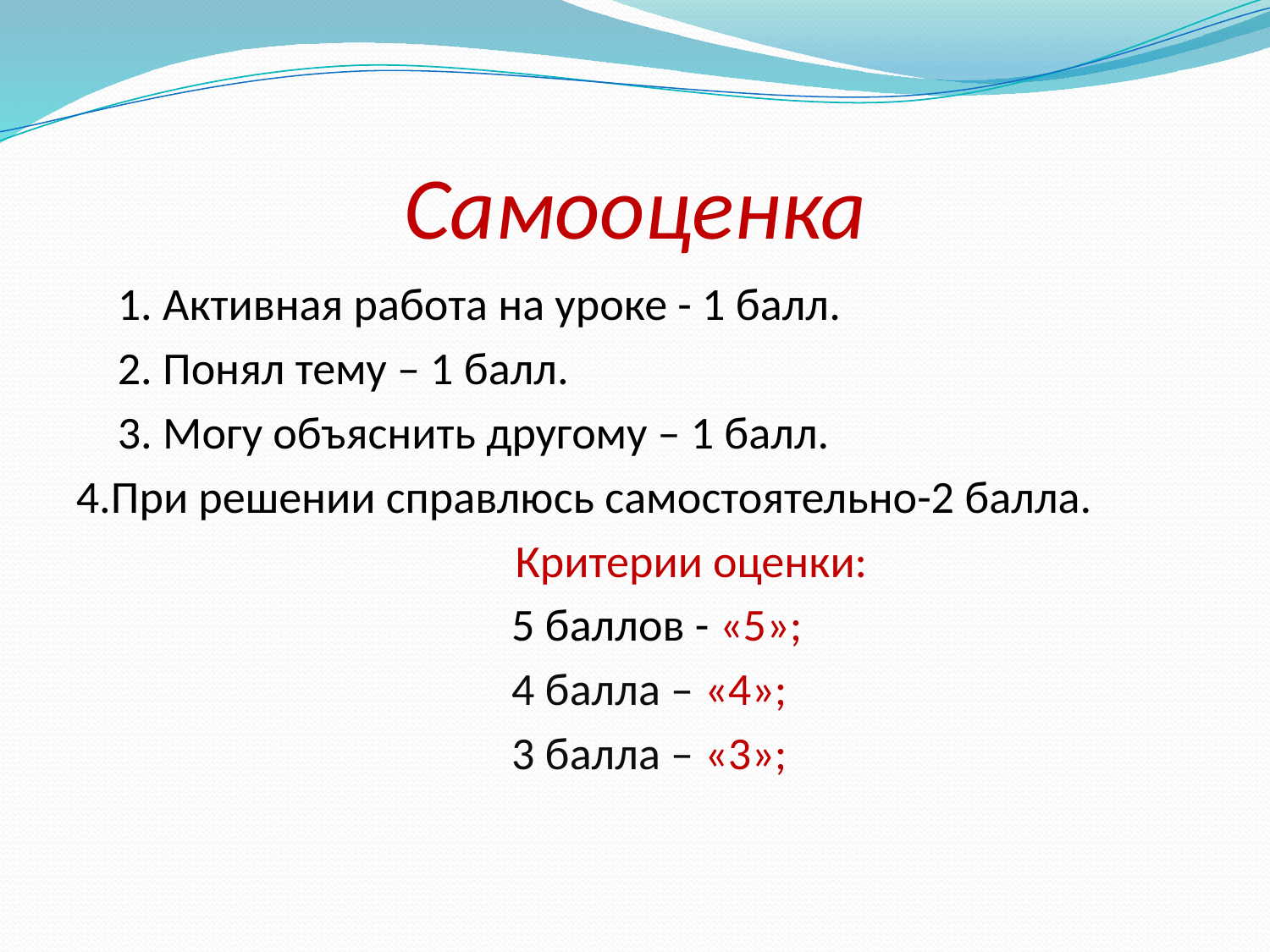

# Самооценка
    1. Активная работа на уроке - 1 балл.
    2. Понял тему – 1 балл.
    3. Могу объяснить другому – 1 балл.
4.При решении справлюсь самостоятельно-2 балла.
Критерии оценки:
                                          5 баллов - «5»;
                                          4 балла – «4»;
                                          3 балла – «3»;